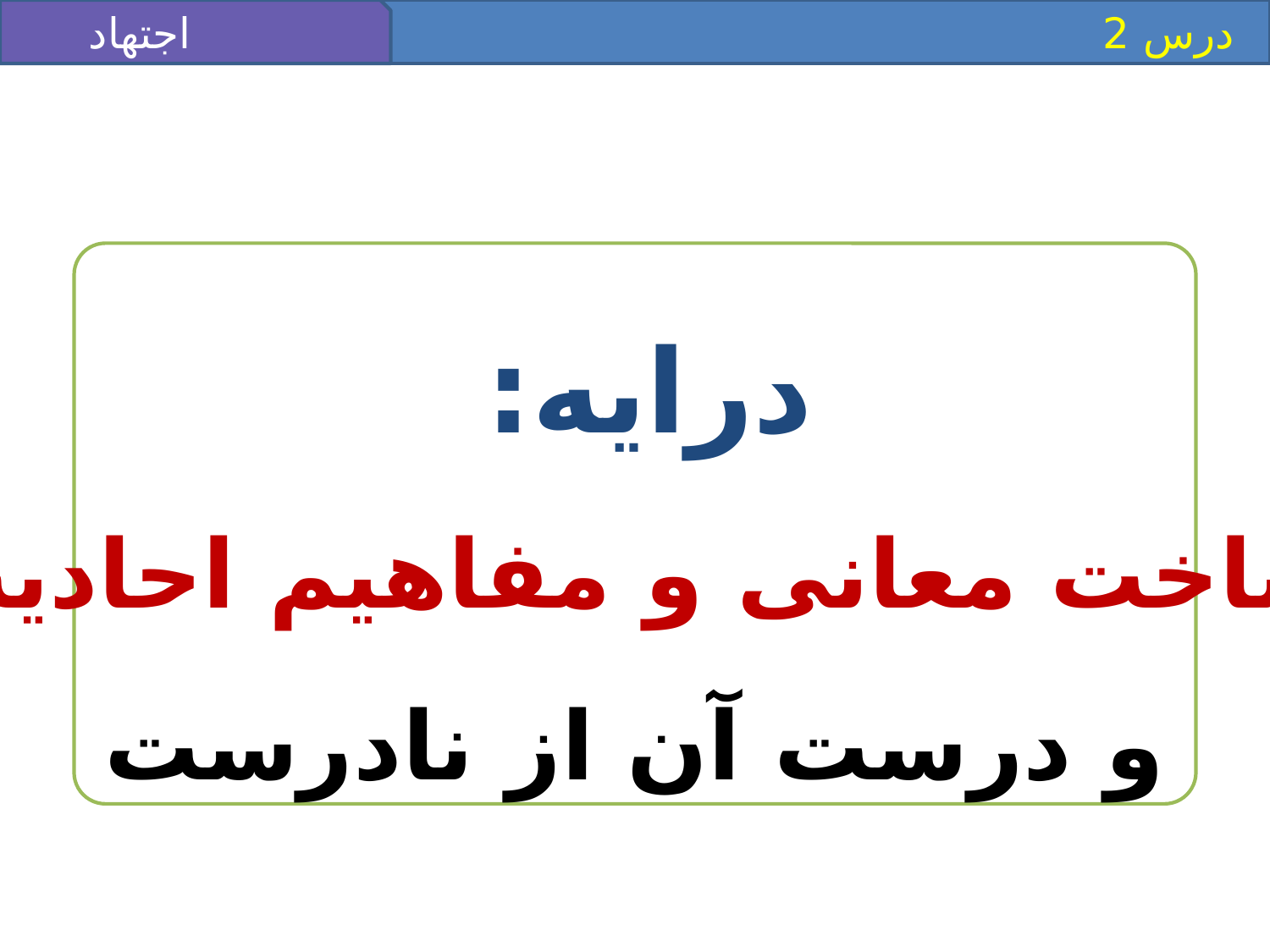

اجتهاد
 درس 2
درايه:
شناخت معانى و مفاهيم احاديث
و درست آن از نادرست